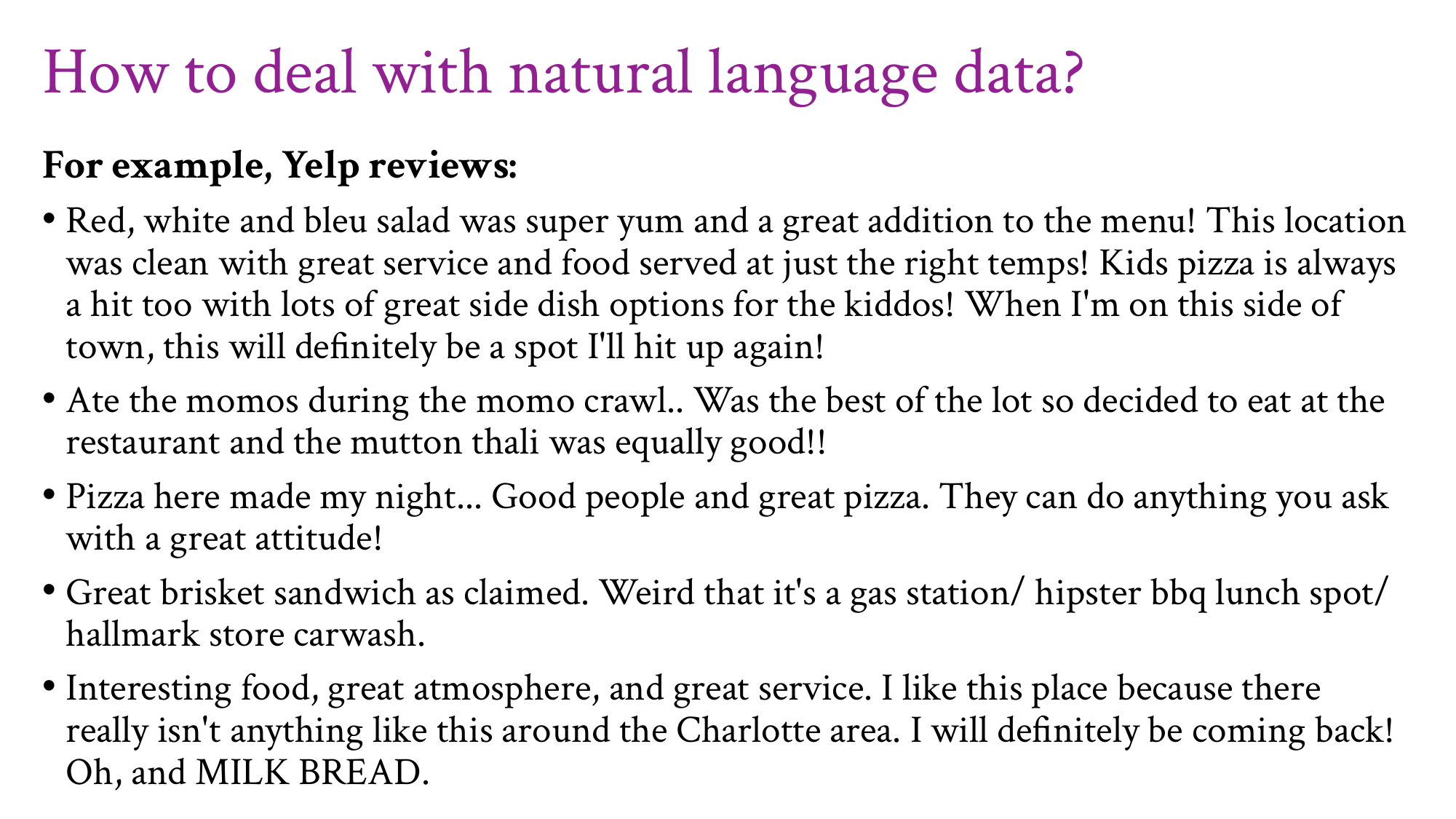

# How to deal with natural language data?
For example, Yelp reviews:
Red, white and bleu salad was super yum and a great addition to the menu! This location was clean with great service and food served at just the right temps! Kids pizza is always a hit too with lots of great side dish options for the kiddos! When I'm on this side of town, this will definitely be a spot I'll hit up again!
Ate the momos during the momo crawl.. Was the best of the lot so decided to eat at the restaurant and the mutton thali was equally good!!
Pizza here made my night... Good people and great pizza. They can do anything you ask with a great attitude!
Great brisket sandwich as claimed. Weird that it's a gas station/ hipster bbq lunch spot/ hallmark store carwash.
Interesting food, great atmosphere, and great service. I like this place because there really isn't anything like this around the Charlotte area. I will definitely be coming back!  Oh, and MILK BREAD.